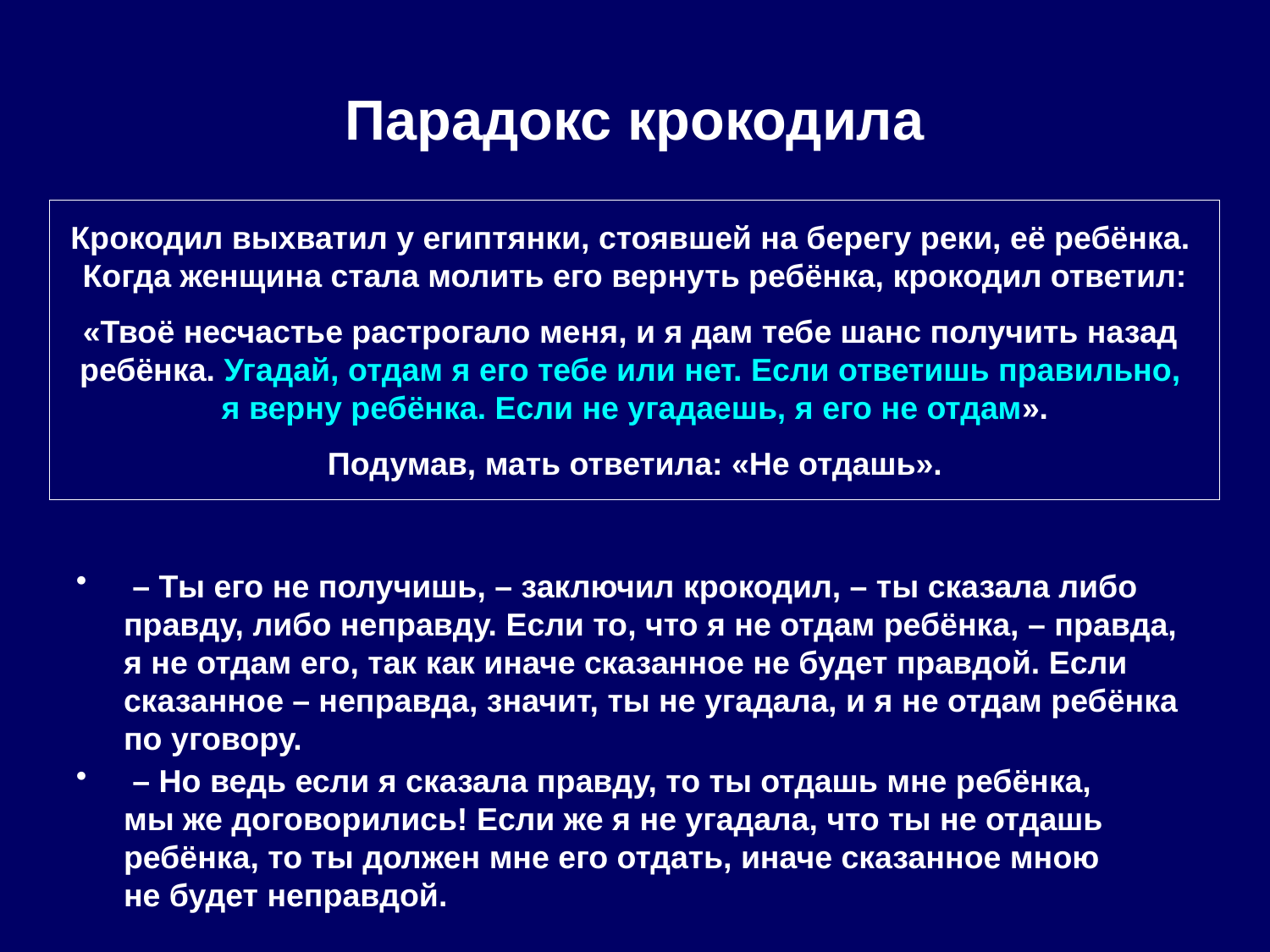

# Парадокс крокодила
Крокодил выхватил у египтянки, стоявшей на берегу реки, её ребёнка.
Когда женщина стала молить его вернуть ребёнка, крокодил ответил:
«Твоё несчастье растрогало меня, и я дам тебе шанс получить назад
ребёнка. Угадай, отдам я его тебе или нет. Если ответишь правильно,
я верну ребёнка. Если не угадаешь, я его не отдам».
Подумав, мать ответила: «Не отдашь».
 – Ты его не получишь, – заключил крокодил, – ты сказала либо правду, либо неправду. Если то, что я не отдам ребёнка, – правда, я не отдам его, так как иначе сказанное не будет правдой. Если сказанное – неправда, значит, ты не угадала, и я не отдам ребёнка по уговору.
 – Но ведь если я сказала правду, то ты отдашь мне ребёнка,
мы же договорились! Если же я не угадала, что ты не отдашь ребёнка, то ты должен мне его отдать, иначе сказанное мною
не будет неправдой.